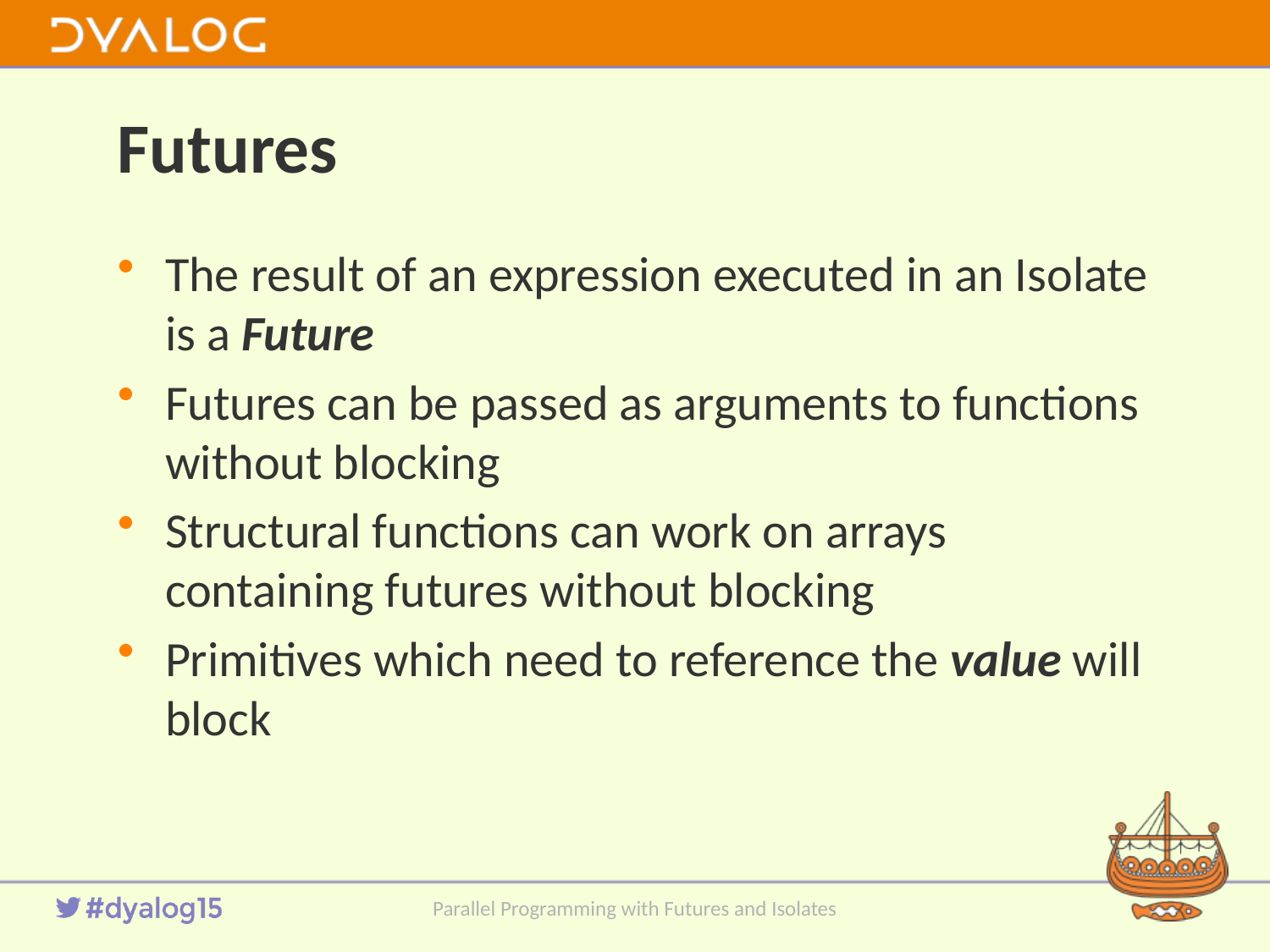

# Futures
The result of an expression executed in an Isolate is a Future
Futures can be passed as arguments to functions without blocking
Structural functions can work on arrays containing futures without blocking
Primitives which need to reference the value will block
Parallel Programming with Futures and Isolates